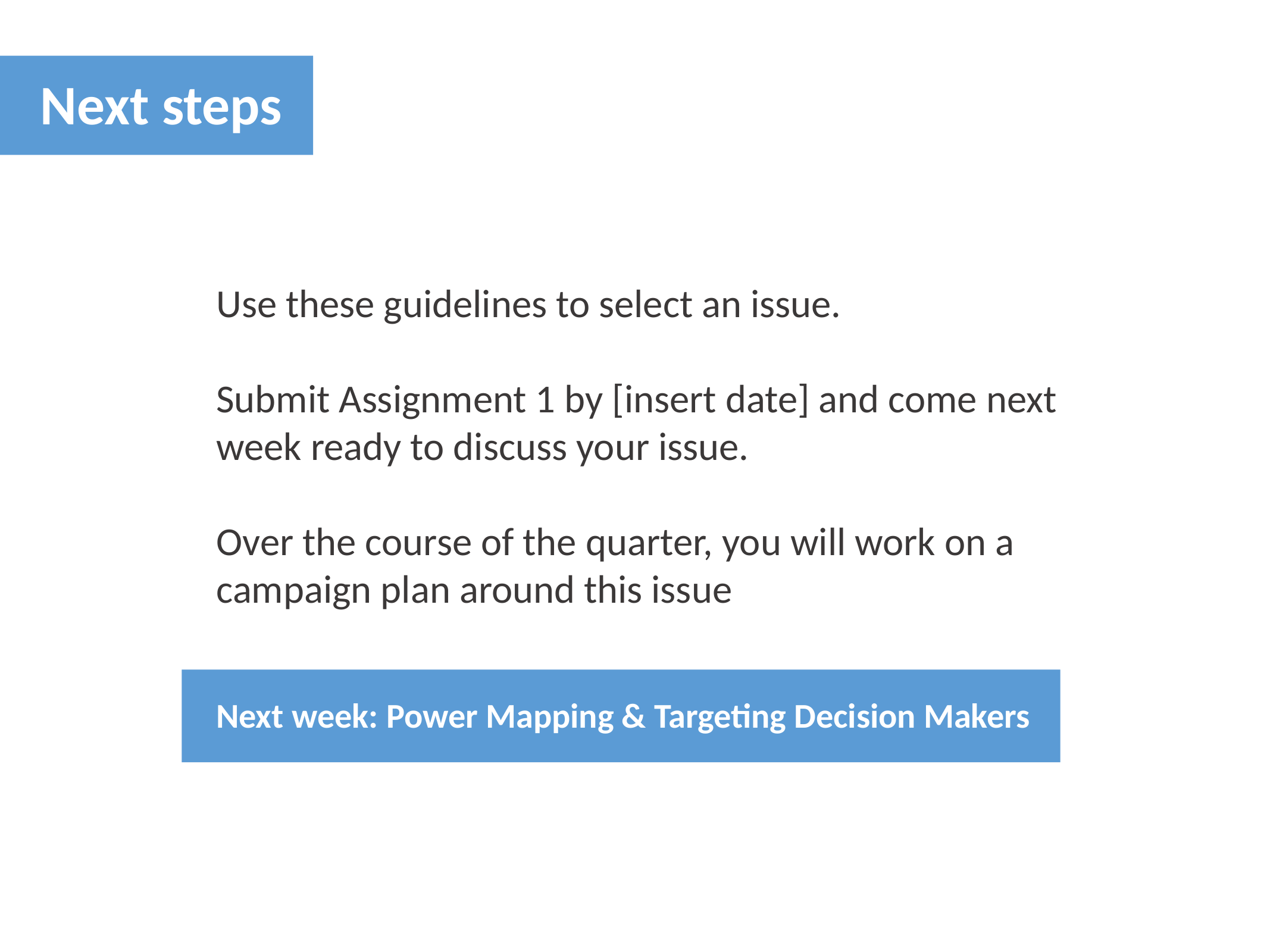

Next steps
Use these guidelines to select an issue.

Submit Assignment 1 by [insert date] and come next week ready to discuss your issue.

Over the course of the quarter, you will work on a campaign plan around this issue

Next week: Power Mapping & Targeting Decision Makers